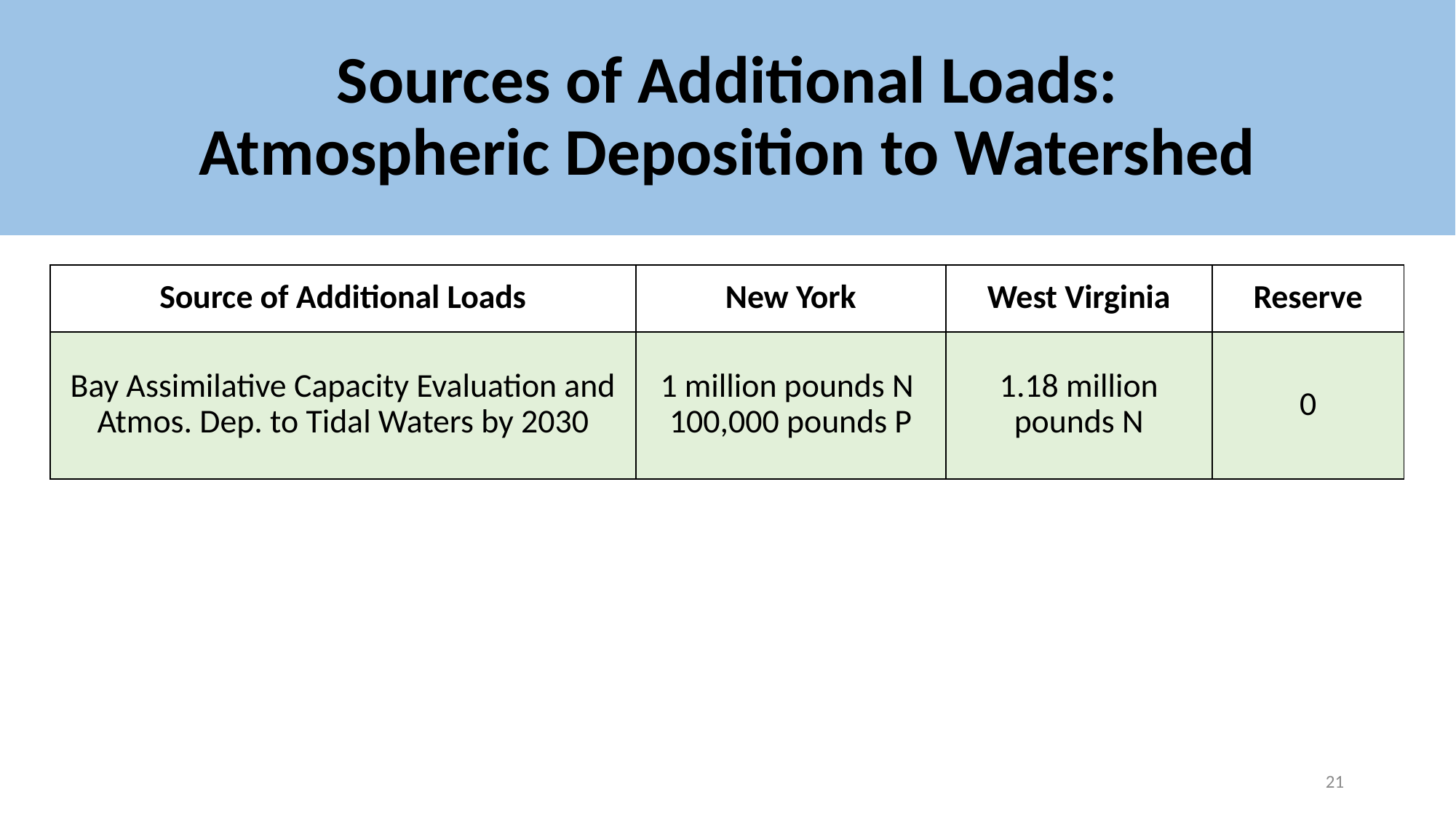

# Sources of Additional Loads: Atmospheric Deposition to Watershed
| Source of Additional Loads | New York | West Virginia | Reserve |
| --- | --- | --- | --- |
| Bay Assimilative Capacity Evaluation and Atmos. Dep. to Tidal Waters by 2030 | 1 million pounds N 100,000 pounds P | 1.18 million pounds N | 0 |
21